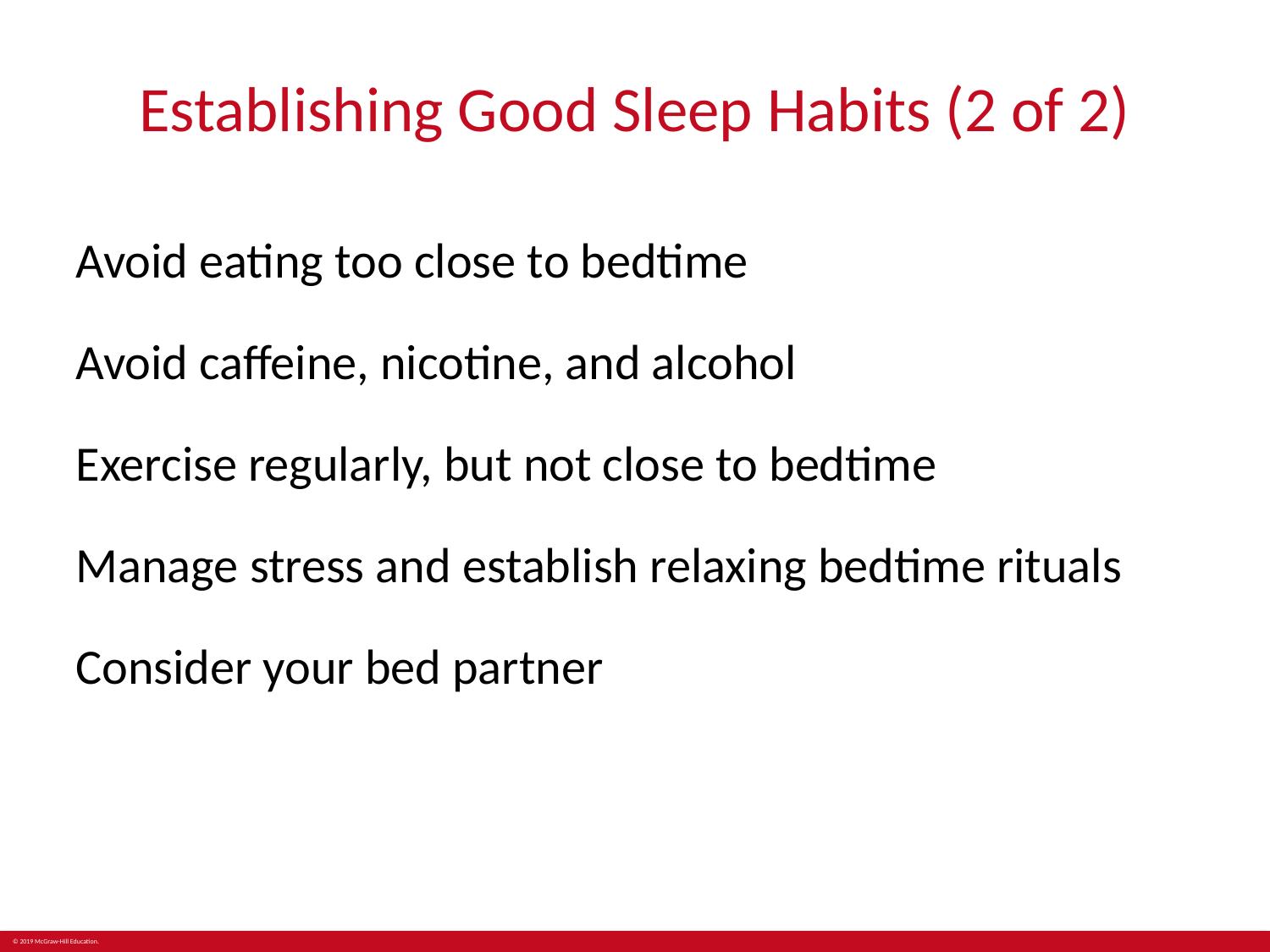

# Establishing Good Sleep Habits (2 of 2)
Avoid eating too close to bedtime
Avoid caffeine, nicotine, and alcohol
Exercise regularly, but not close to bedtime
Manage stress and establish relaxing bedtime rituals
Consider your bed partner